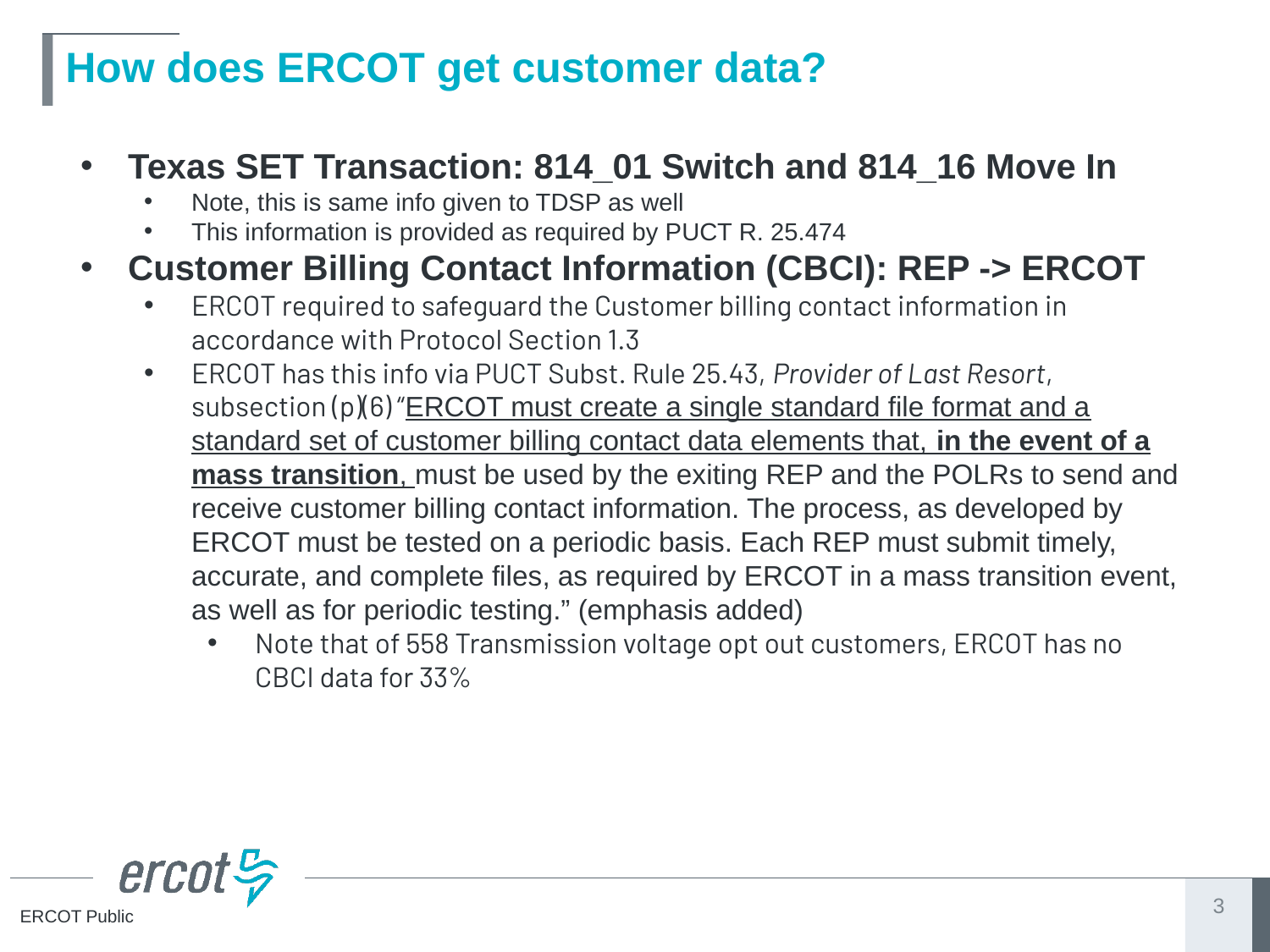

# How does ERCOT get customer data?
Texas SET Transaction: 814_01 Switch and 814_16 Move In
Note, this is same info given to TDSP as well
This information is provided as required by PUCT R. 25.474
Customer Billing Contact Information (CBCI): REP -> ERCOT
ERCOT required to safeguard the Customer billing contact information in accordance with Protocol Section 1.3
ERCOT has this info via PUCT Subst. Rule 25.43, Provider of Last Resort, subsection (p)(6) “ERCOT must create a single standard file format and a standard set of customer billing contact data elements that, in the event of a mass transition, must be used by the exiting REP and the POLRs to send and receive customer billing contact information. The process, as developed by ERCOT must be tested on a periodic basis. Each REP must submit timely, accurate, and complete files, as required by ERCOT in a mass transition event, as well as for periodic testing.” (emphasis added)
Note that of 558 Transmission voltage opt out customers, ERCOT has no CBCI data for 33%

3